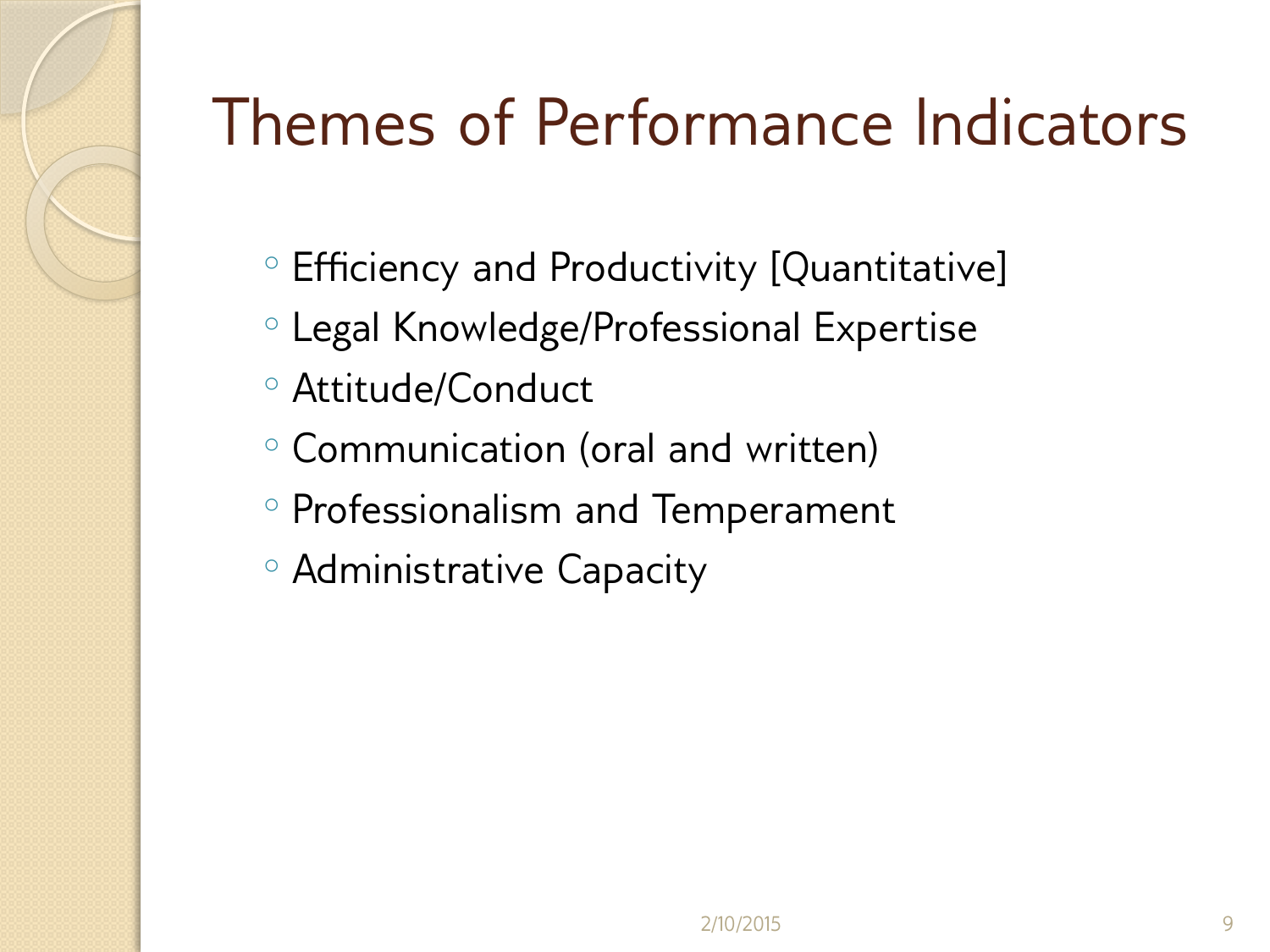

# Themes of Performance Indicators
Efficiency and Productivity [Quantitative]
Legal Knowledge/Professional Expertise
Attitude/Conduct
Communication (oral and written)
Professionalism and Temperament
Administrative Capacity
2/10/2015
9